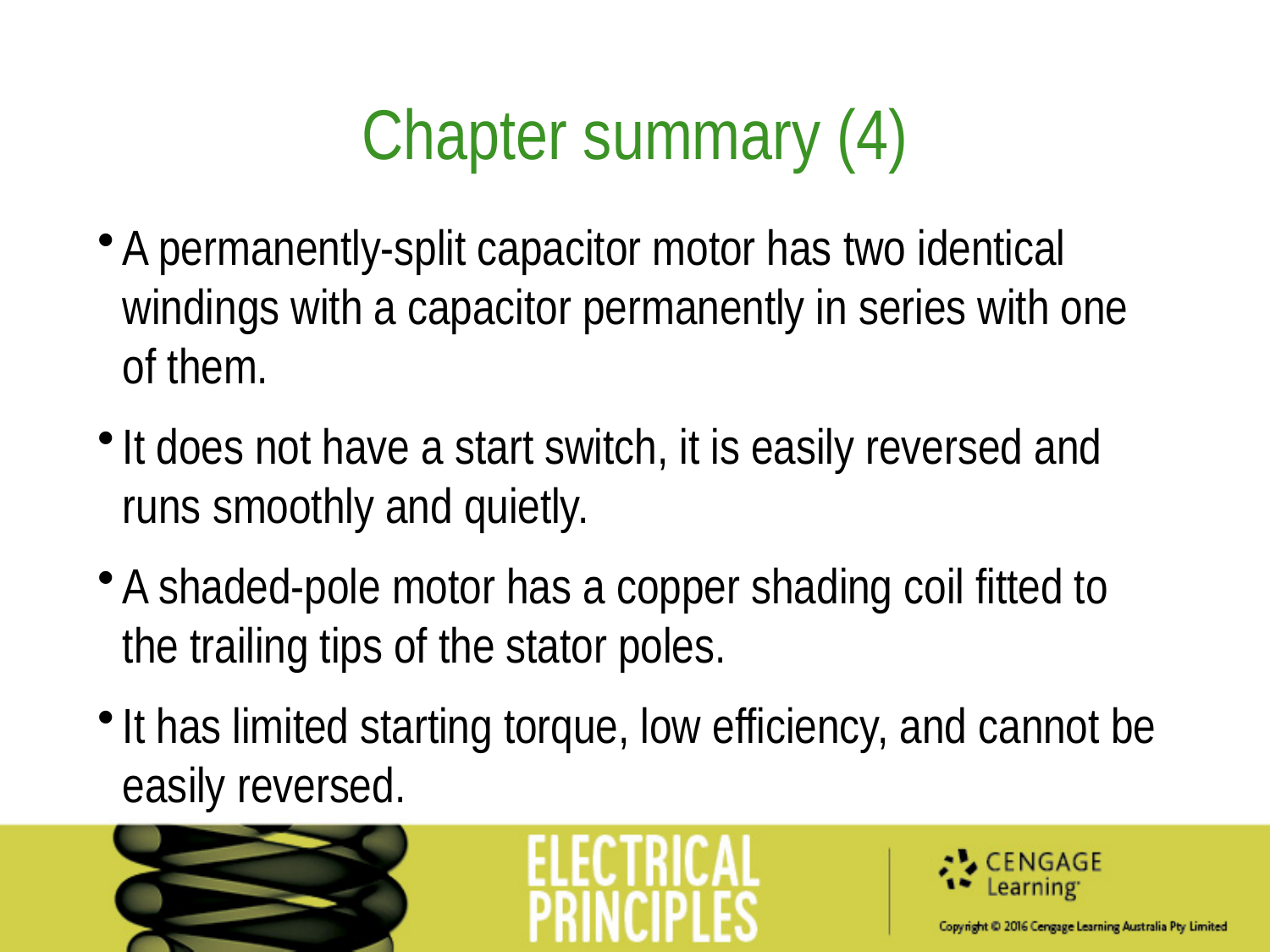

# Chapter summary (4)

A permanently-split capacitor motor has two identical windings with a capacitor permanently in series with one of them.
It does not have a start switch, it is easily reversed and runs smoothly and quietly.
A shaded-pole motor has a copper shading coil fitted to the trailing tips of the stator poles.
It has limited starting torque, low efficiency, and cannot be easily reversed.